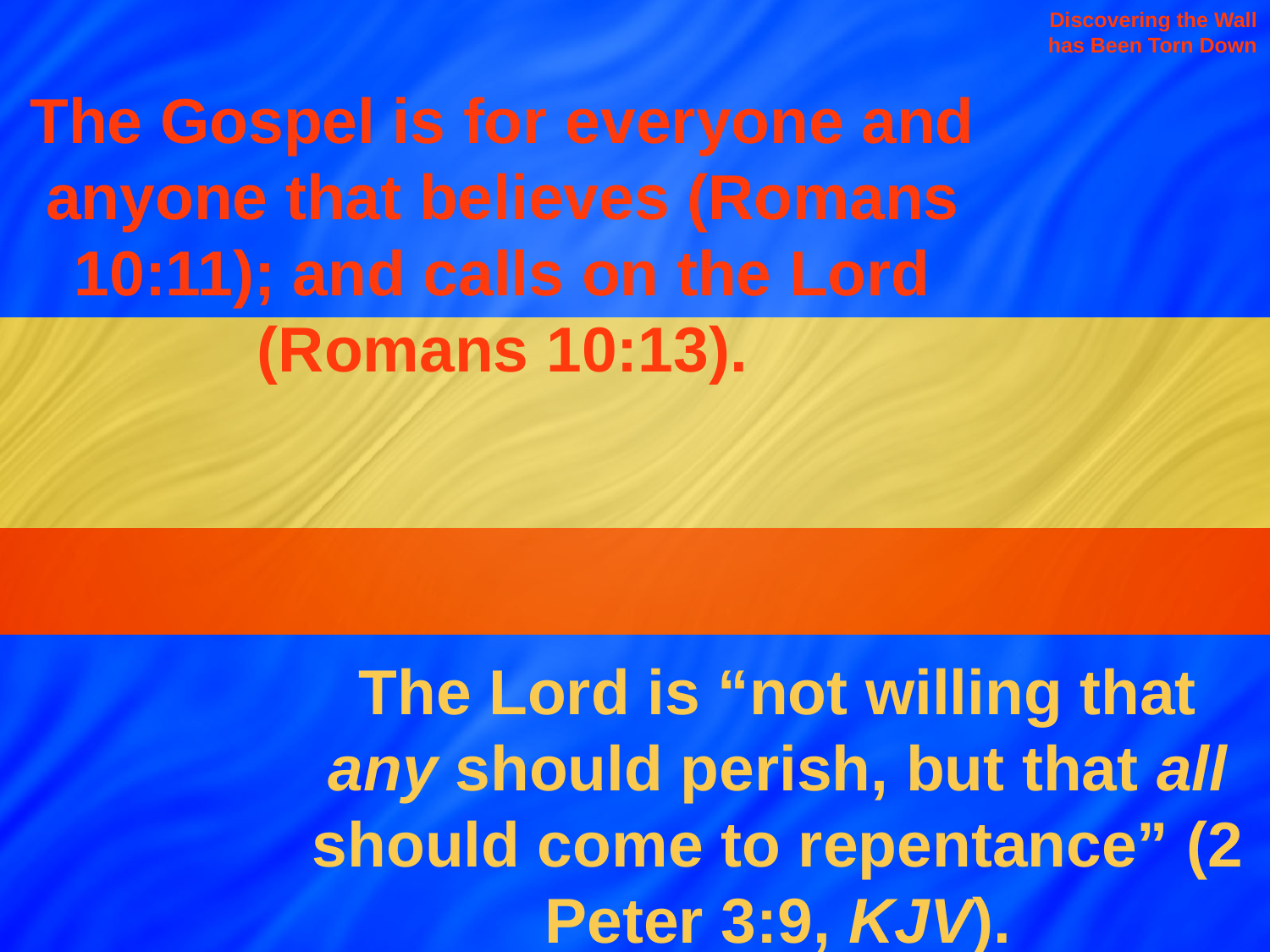

Discovering the Wall has Been Torn Down
The Gospel is for everyone and anyone that believes (Romans 10:11); and calls on the Lord (Romans 10:13).
The Lord is “not willing that any should perish, but that all should come to repentance” (2 Peter 3:9, KJV).